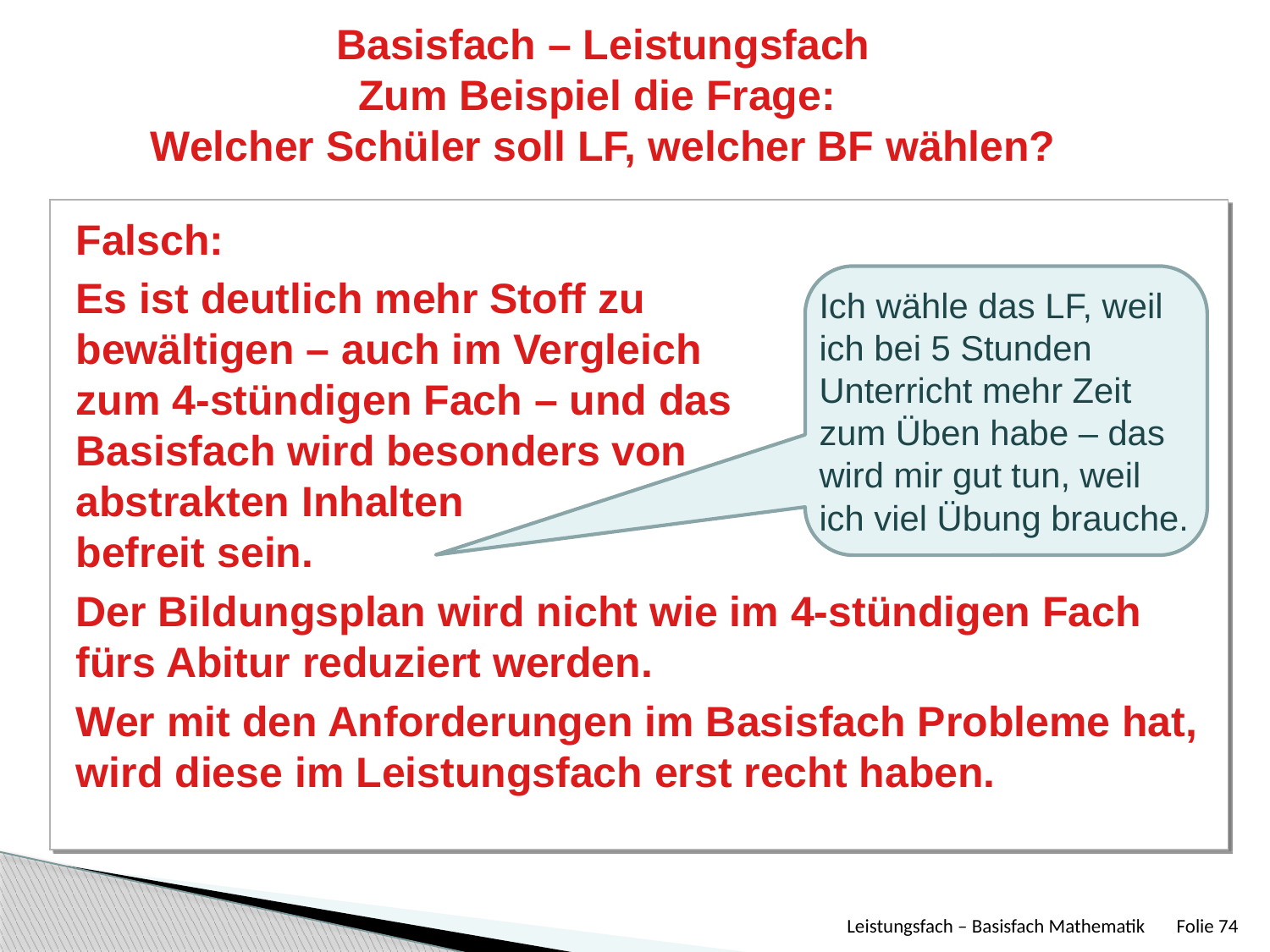

Basisfach – Leistungsfach
Zum Beispiel die Frage:
Welcher Schüler soll LF, welcher BF wählen?

Falsch:
Es ist deutlich mehr Stoff zu
bewältigen – auch im Vergleich
zum 4-stündigen Fach – und das
Basisfach wird besonders von
abstrakten Inhalten
befreit sein.
Der Bildungsplan wird nicht wie im 4-stündigen Fach fürs Abitur reduziert werden.
Wer mit den Anforderungen im Basisfach Probleme hat, wird diese im Leistungsfach erst recht haben.

Ich wähle das LF, weil ich bei 5 Stunden Unterricht mehr Zeit zum Üben habe – das wird mir gut tun, weil ich viel Übung brauche.

Leistungsfach – Basisfach Mathematik
Folie 74